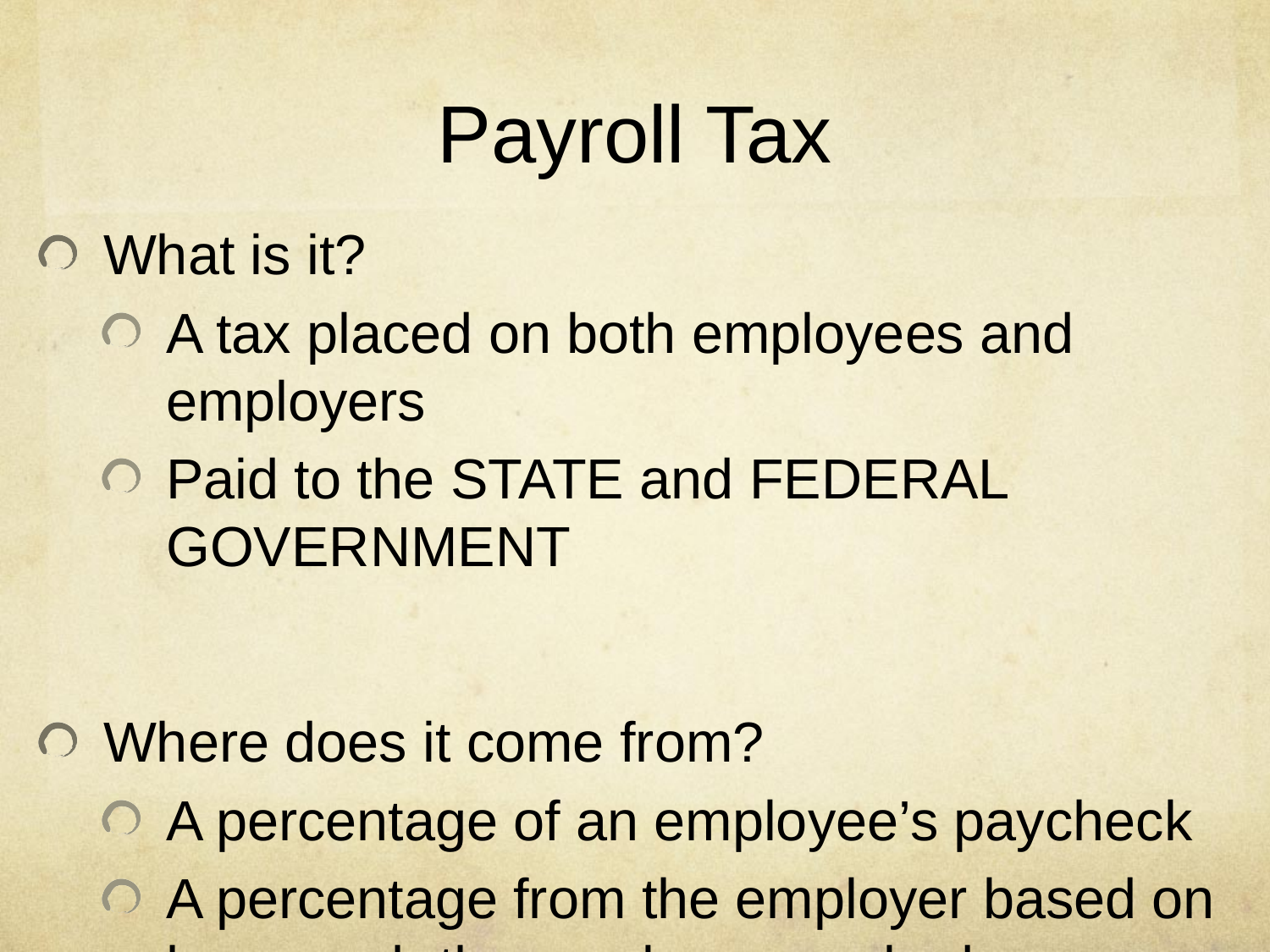

# Payroll Tax
What is it?
A tax placed on both employees and employers
Paid to the STATE and FEDERAL GOVERNMENT

Where does it come from?
A percentage of an employee’s paycheck
A percentage from the employer based on how much the employee worked.